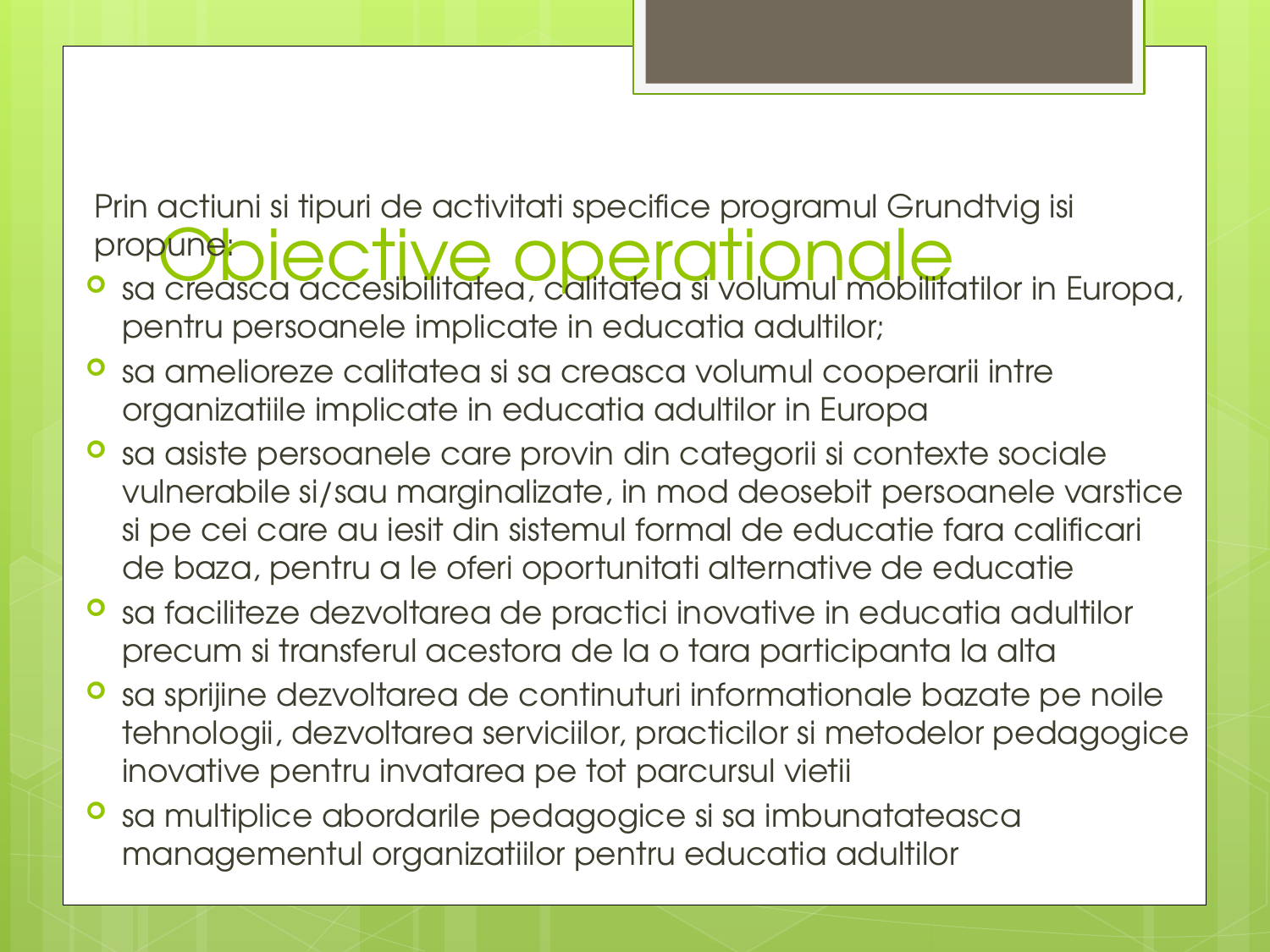

# Obiective operationale
Prin actiuni si tipuri de activitati specifice programul Grundtvig isi propune:
sa creasca accesibilitatea, calitatea si volumul mobilitatilor in Europa, pentru persoanele implicate in educatia adultilor;
sa amelioreze calitatea si sa creasca volumul cooperarii intre organizatiile implicate in educatia adultilor in Europa
sa asiste persoanele care provin din categorii si contexte sociale vulnerabile si/sau marginalizate, in mod deosebit persoanele varstice si pe cei care au iesit din sistemul formal de educatie fara calificari de baza, pentru a le oferi oportunitati alternative de educatie
sa faciliteze dezvoltarea de practici inovative in educatia adultilor precum si transferul acestora de la o tara participanta la alta
sa sprijine dezvoltarea de continuturi informationale bazate pe noile tehnologii, dezvoltarea serviciilor, practicilor si metodelor pedagogice inovative pentru invatarea pe tot parcursul vietii
sa multiplice abordarile pedagogice si sa imbunatateasca managementul organizatiilor pentru educatia adultilor